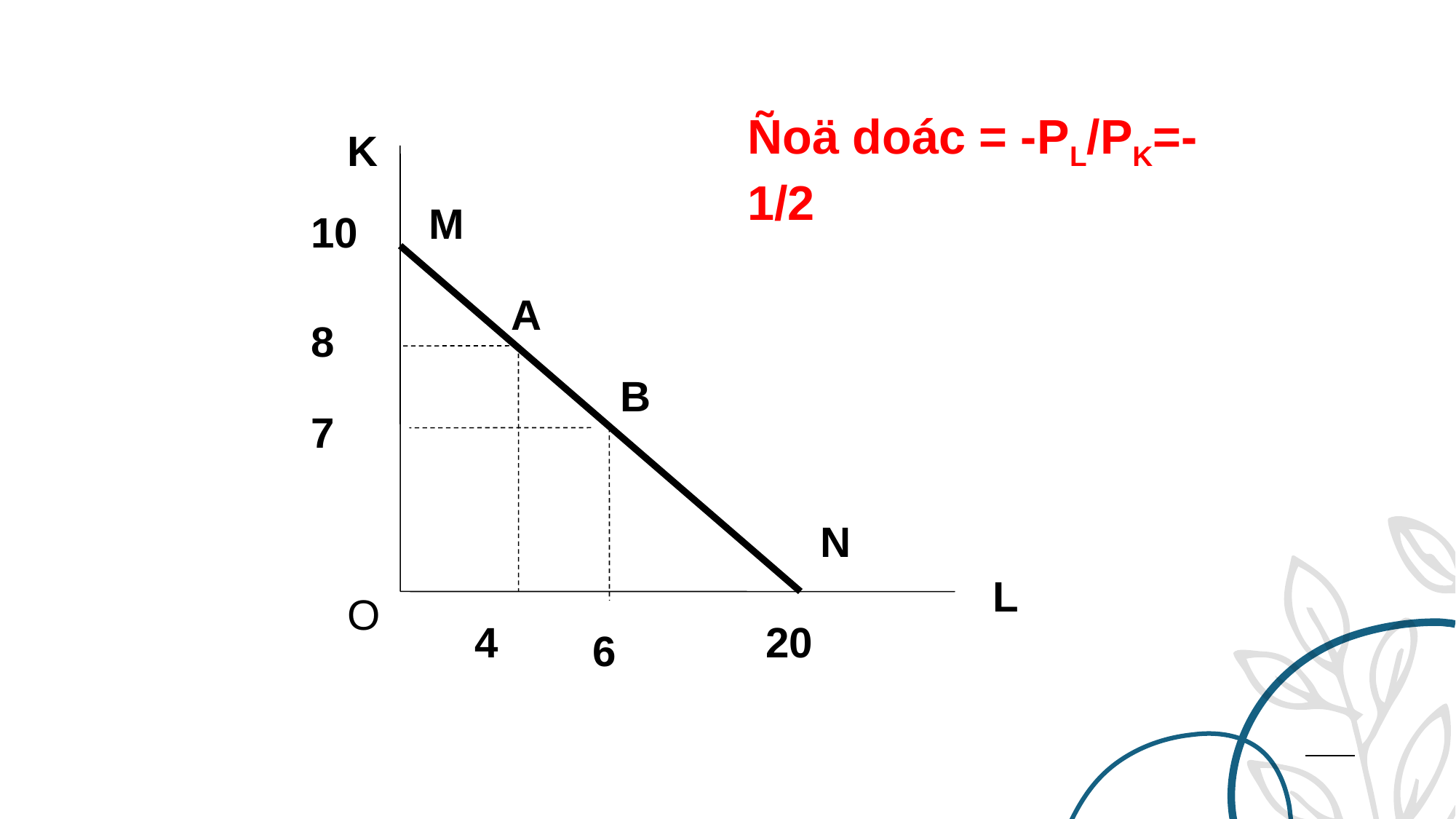

Ñoä doác = -PL/PK=-1/2
K

M
10

A
8

B
7

N
L
O

4
20
6